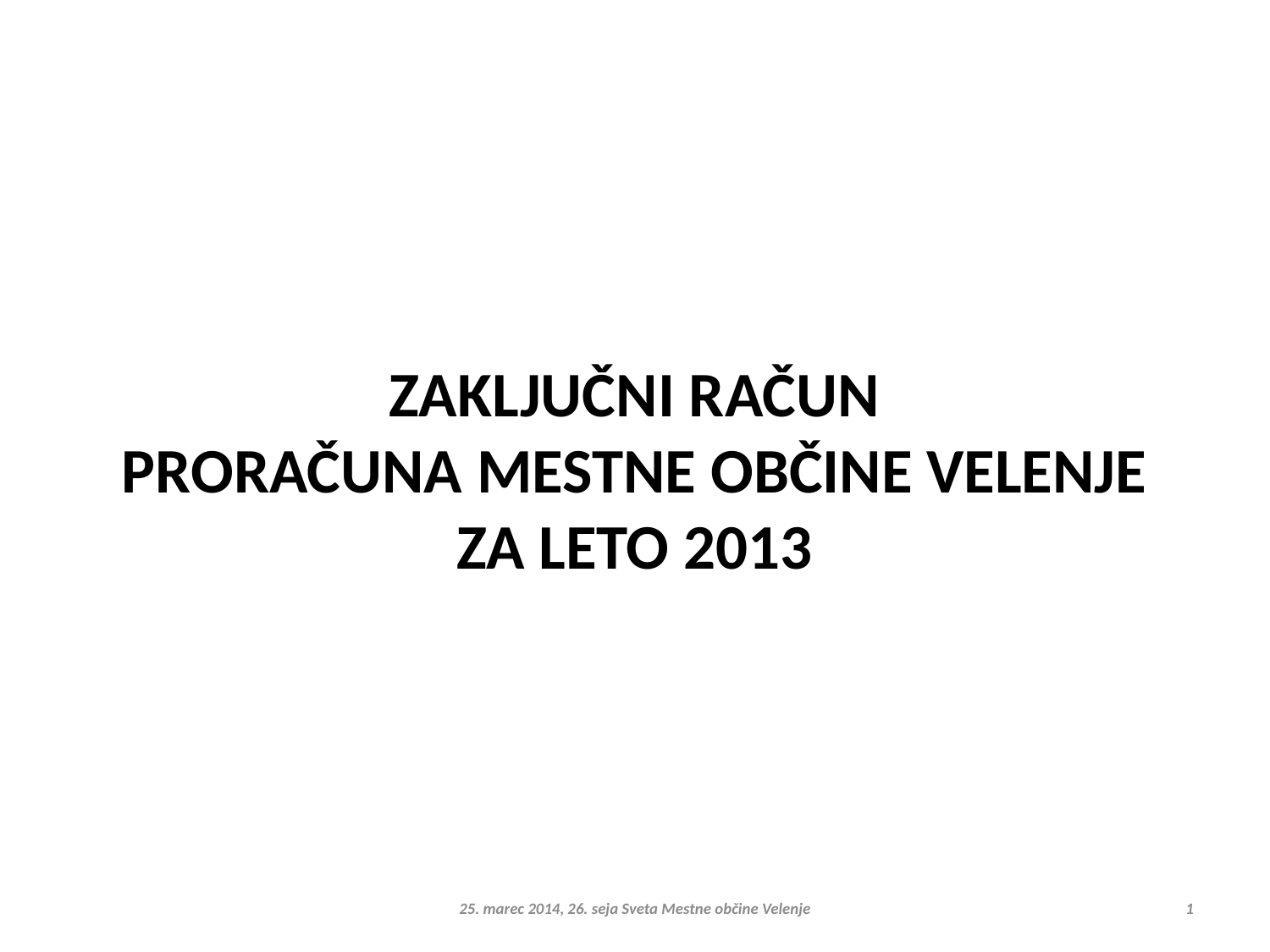

# ZAKLJUČNI RAČUN PRORAČUNA MESTNE OBČINE VELENJE ZA LETO 2013
25. marec 2014, 26. seja Sveta Mestne občine Velenje
1